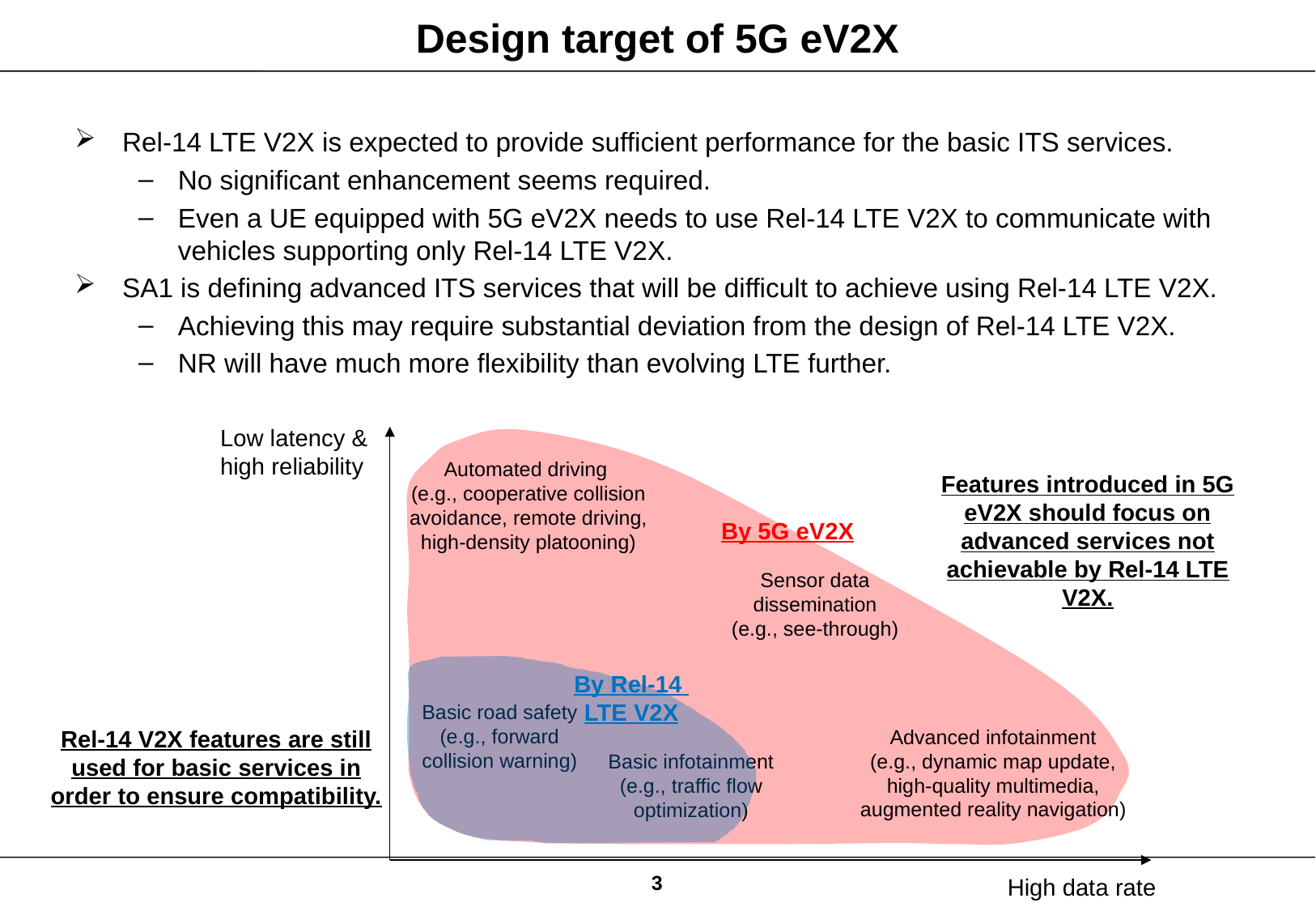

# Design target of 5G eV2X
Rel-14 LTE V2X is expected to provide sufficient performance for the basic ITS services.
No significant enhancement seems required.
Even a UE equipped with 5G eV2X needs to use Rel-14 LTE V2X to communicate with vehicles supporting only Rel-14 LTE V2X.
SA1 is defining advanced ITS services that will be difficult to achieve using Rel-14 LTE V2X.
Achieving this may require substantial deviation from the design of Rel-14 LTE V2X.
NR will have much more flexibility than evolving LTE further.

Low latency & high reliability

Automated driving
(e.g., cooperative collision avoidance, remote driving, high-density platooning)
Features introduced in 5G eV2X should focus on advanced services not achievable by Rel-14 LTE V2X.
By 5G eV2X
Sensor data dissemination
(e.g., see-through)

By Rel-14
LTE V2X
Basic road safety
(e.g., forward collision warning)
Rel-14 V2X features are still used for basic services in order to ensure compatibility.
Advanced infotainment
(e.g., dynamic map update, high-quality multimedia, augmented reality navigation)
Basic infotainment
(e.g., traffic flow optimization)
3
High data rate